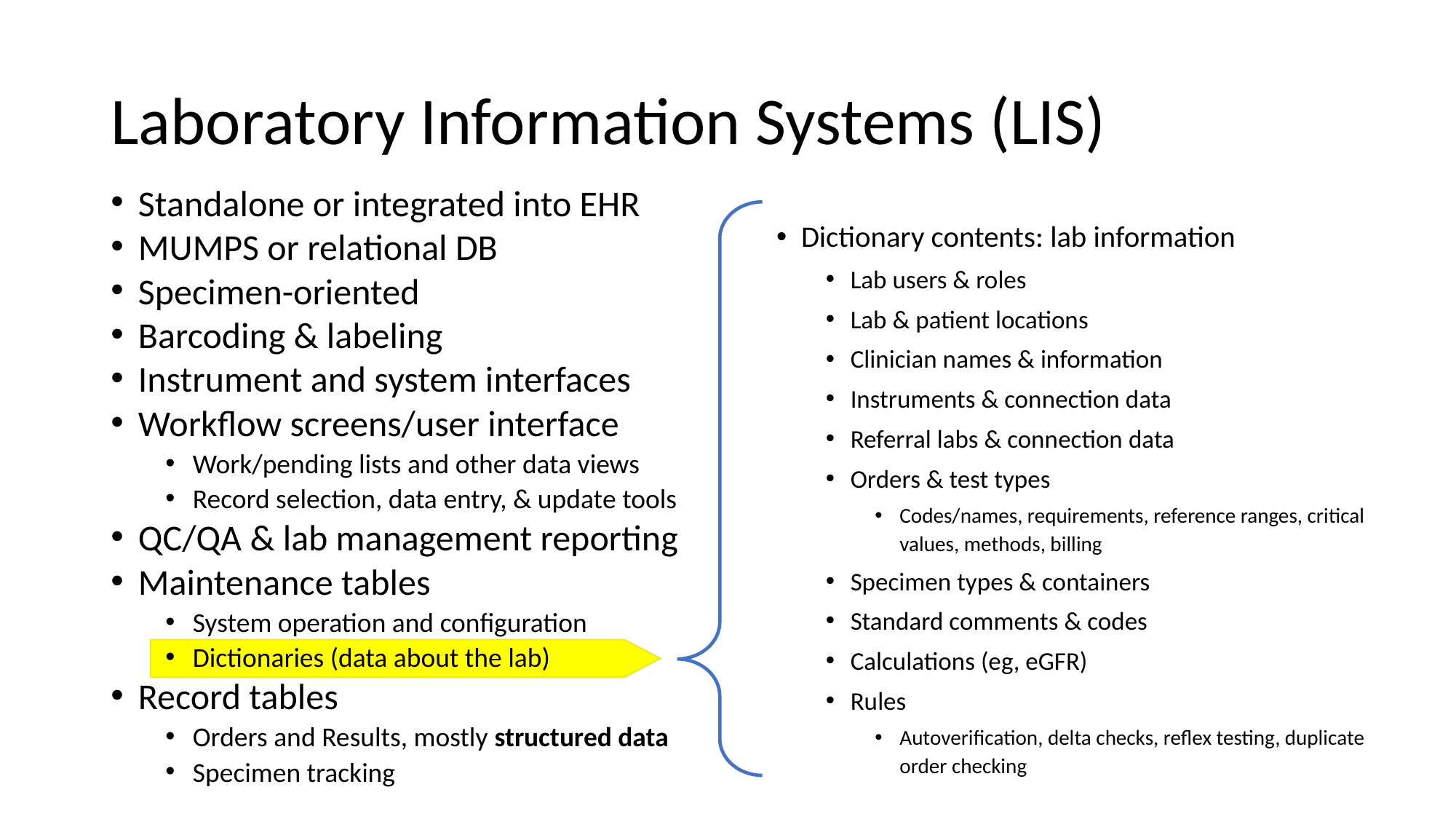

# Laboratory Information Systems (LIS)
Standalone or integrated into EHR
MUMPS or relational DB
Specimen-oriented
Barcoding & labeling
Instrument and system interfaces
Workflow screens/user interface
Work/pending lists and other data views
Record selection, data entry, & update tools
QC/QA & lab management reporting
Maintenance tables
System operation and configuration
Dictionaries (data about the lab)
Record tables
Orders and Results, mostly structured data
Specimen tracking

Dictionary contents: lab information
Lab users & roles
Lab & patient locations
Clinician names & information
Instruments & connection data
Referral labs & connection data
Orders & test types
Codes/names, requirements, reference ranges, critical values, methods, billing
Specimen types & containers
Standard comments & codes
Calculations (eg, eGFR)
Rules
Autoverification, delta checks, reflex testing, duplicate order checking